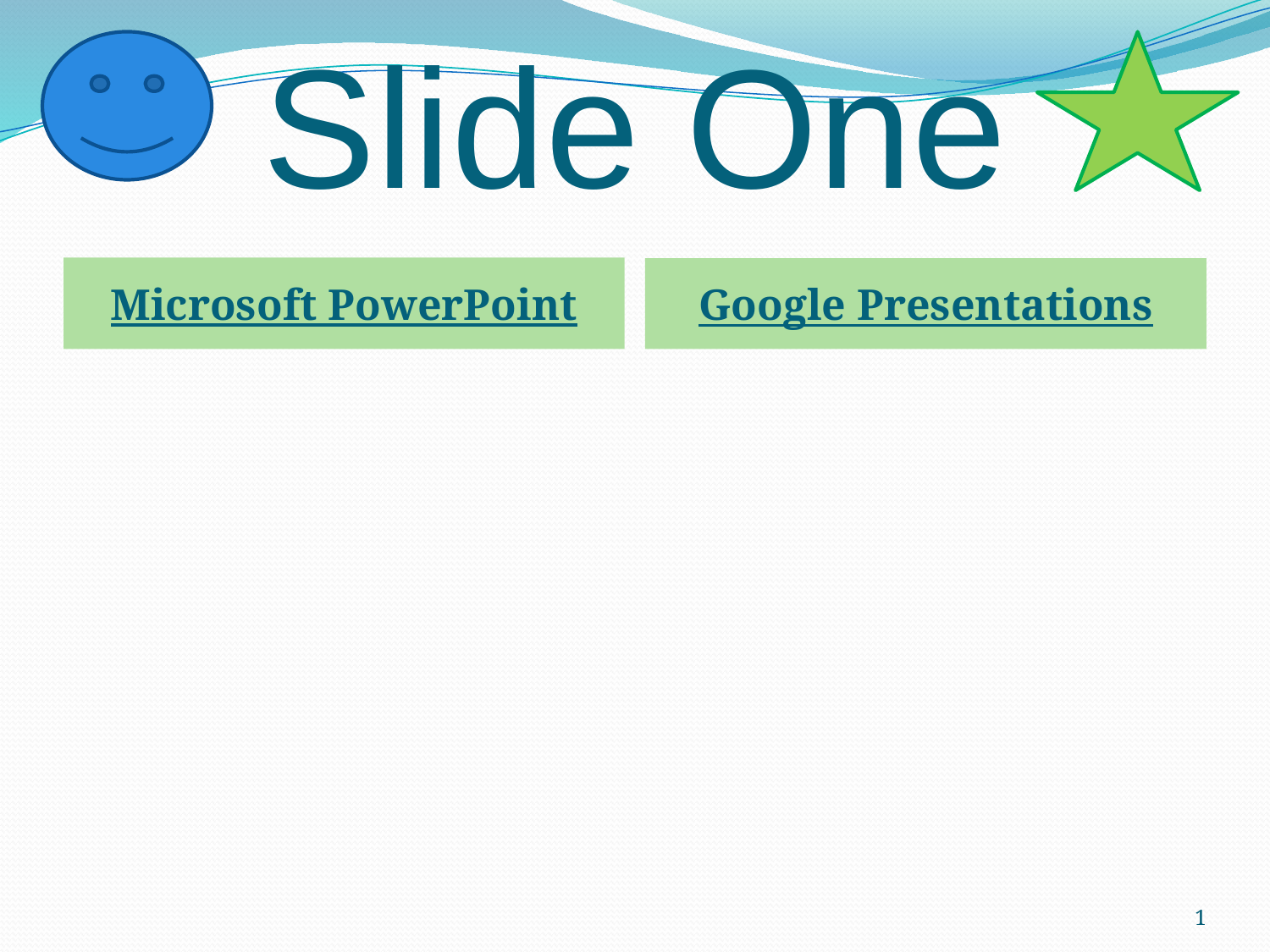

# Slide One
Microsoft PowerPoint
Google Presentations

1